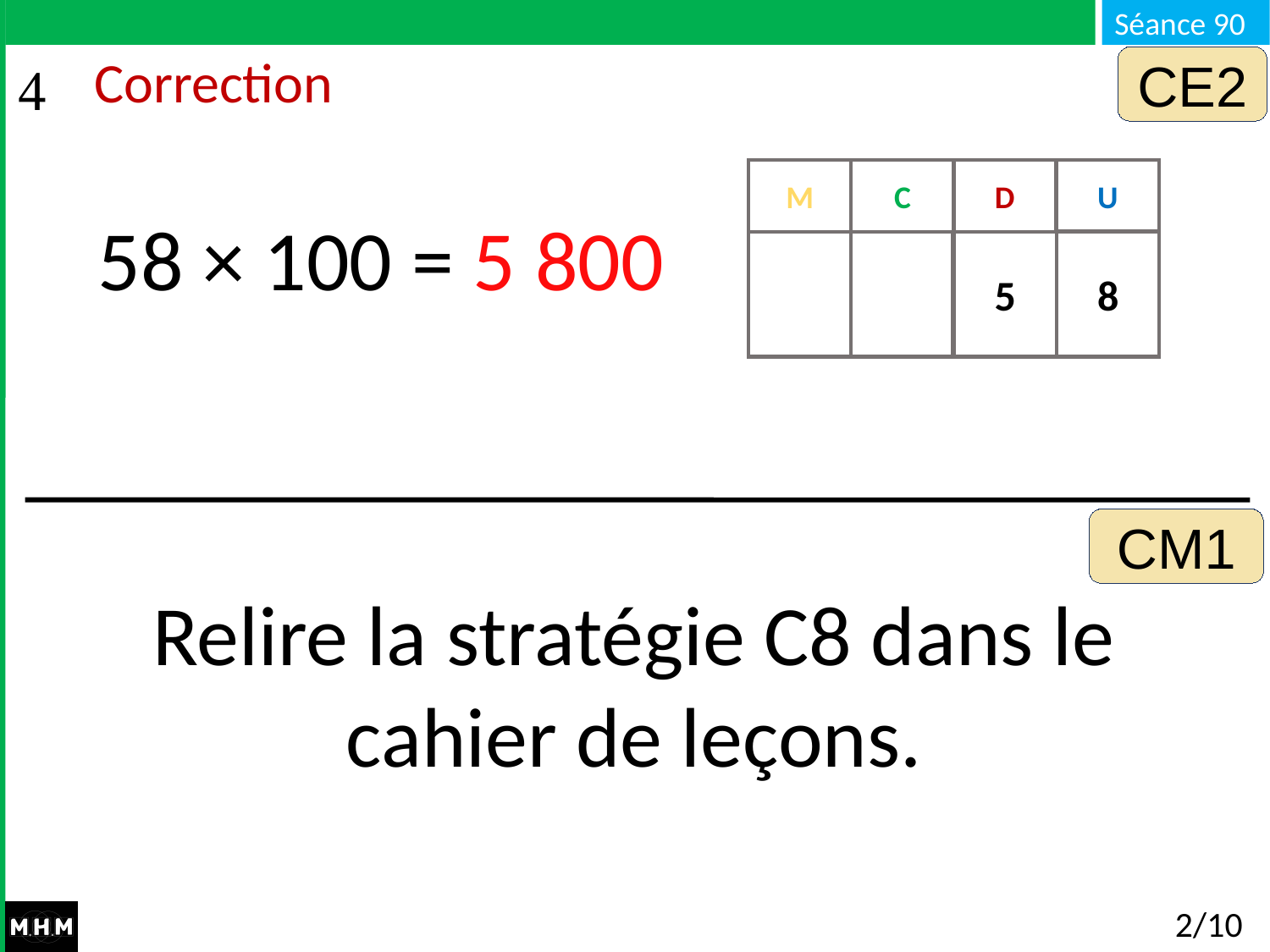

CE2
# Correction
M
C
D
U
58 × 100 = 5 800
   0
5
8

0
0
   0

   0

CM1
Relire la stratégie C8 dans le cahier de leçons.
2/10